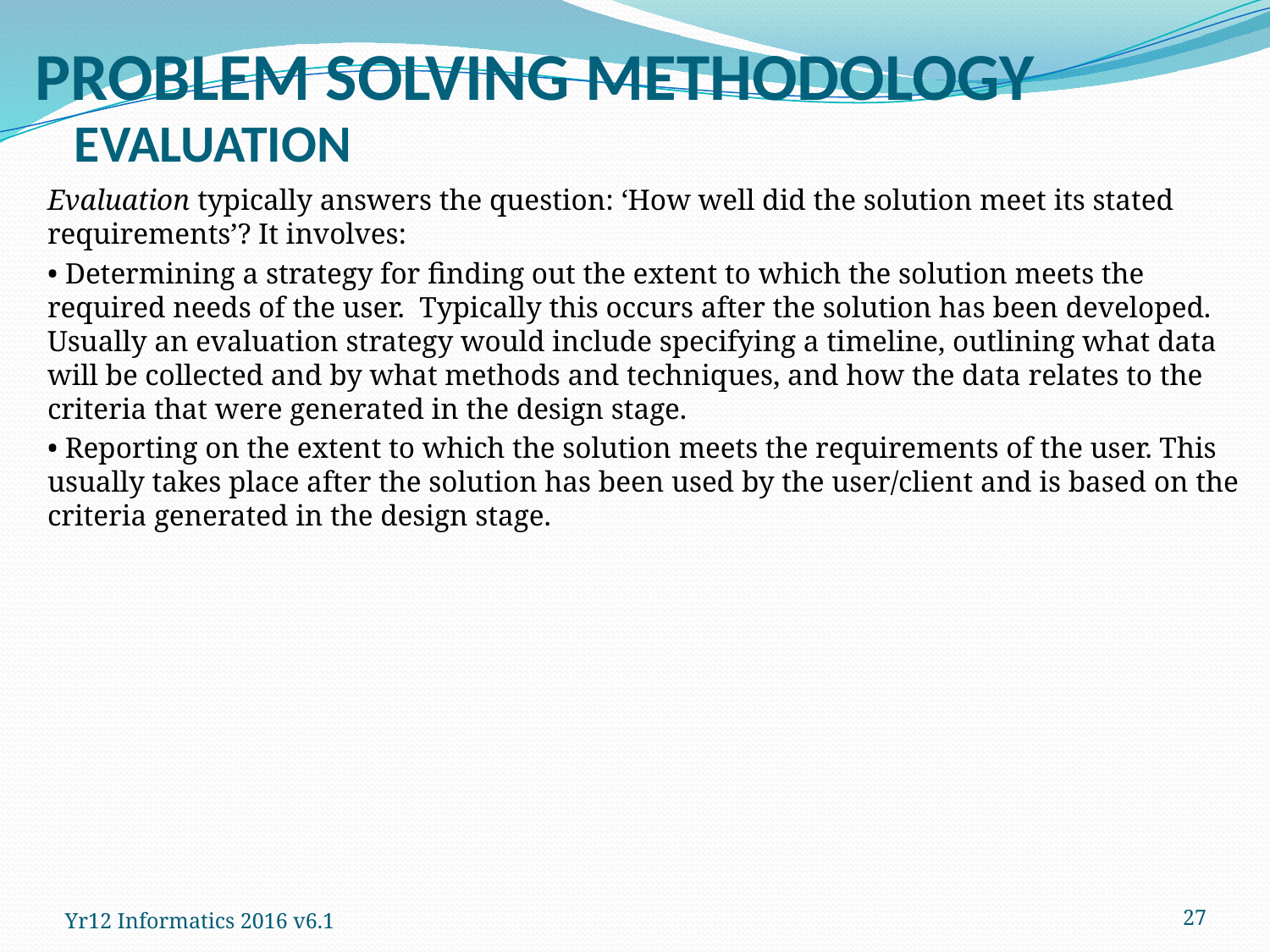

# PROBLEM SOLVING METHODOLOGY
EVALUATION
Evaluation typically answers the question: ‘How well did the solution meet its stated requirements’? It involves:
• Determining a strategy for finding out the extent to which the solution meets the required needs of the user.  Typically this occurs after the solution has been developed. Usually an evaluation strategy would include specifying a timeline, outlining what data will be collected and by what methods and techniques, and how the data relates to the criteria that were generated in the design stage.
• Reporting on the extent to which the solution meets the requirements of the user. This usually takes place after the solution has been used by the user/client and is based on the criteria generated in the design stage.
27
Yr12 Informatics 2016 v6.1